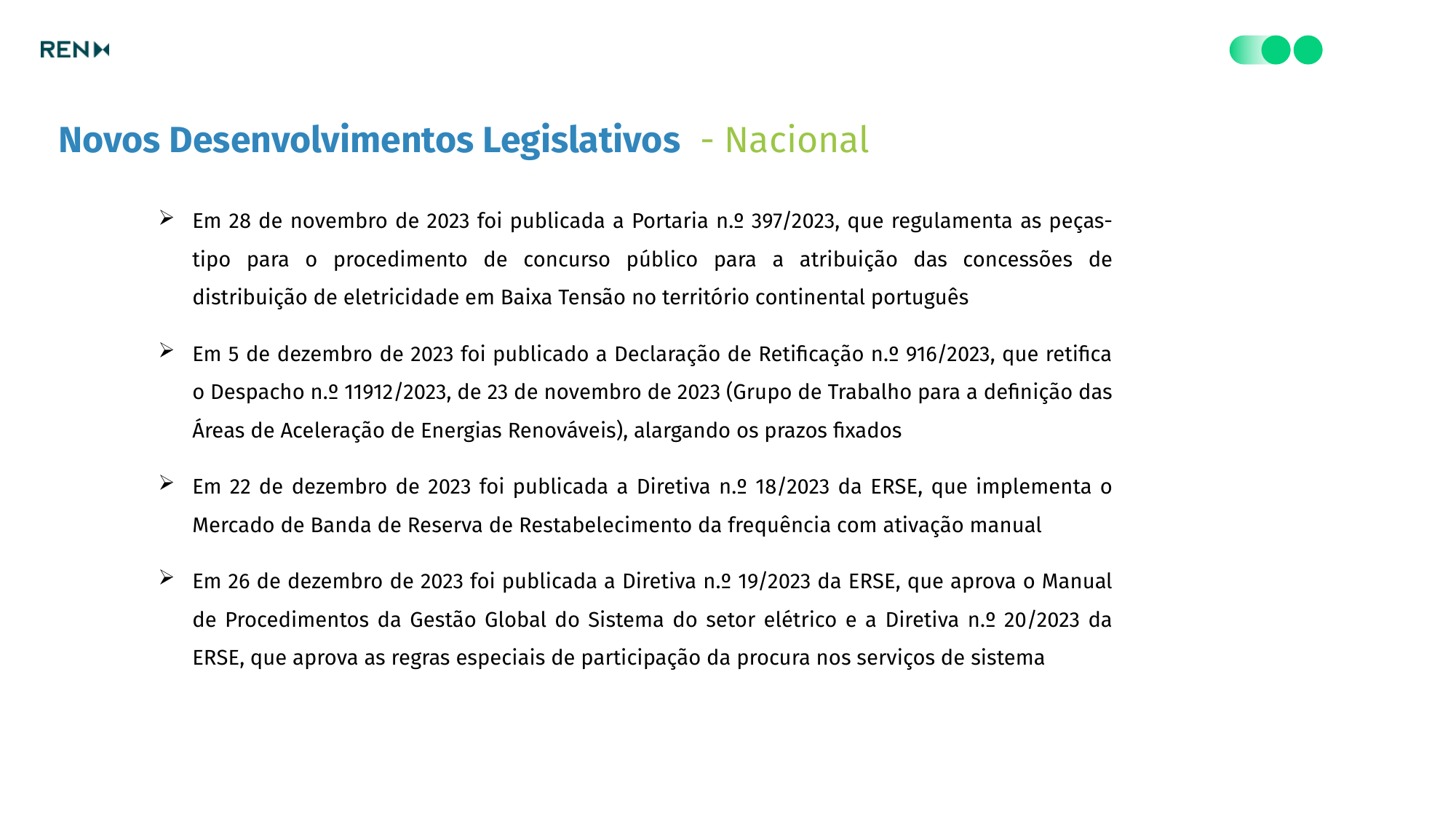

Novos Desenvolvimentos Legislativos  - Nacional
Em 28 de novembro de 2023 foi publicada a Portaria n.º 397/2023, que regulamenta as peças-tipo para o procedimento de concurso público para a atribuição das concessões de distribuição de eletricidade em Baixa Tensão no território continental português
Em 5 de dezembro de 2023 foi publicado a Declaração de Retificação n.º 916/2023, que retifica o Despacho n.º 11912/2023, de 23 de novembro de 2023 (Grupo de Trabalho para a definição das Áreas de Aceleração de Energias Renováveis), alargando os prazos fixados
Em 22 de dezembro de 2023 foi publicada a Diretiva n.º 18/2023 da ERSE, que implementa o Mercado de Banda de Reserva de Restabelecimento da frequência com ativação manual
Em 26 de dezembro de 2023 foi publicada a Diretiva n.º 19/2023 da ERSE, que aprova o Manual de Procedimentos da Gestão Global do Sistema do setor elétrico e a Diretiva n.º 20/2023 da ERSE, que aprova as regras especiais de participação da procura nos serviços de sistema